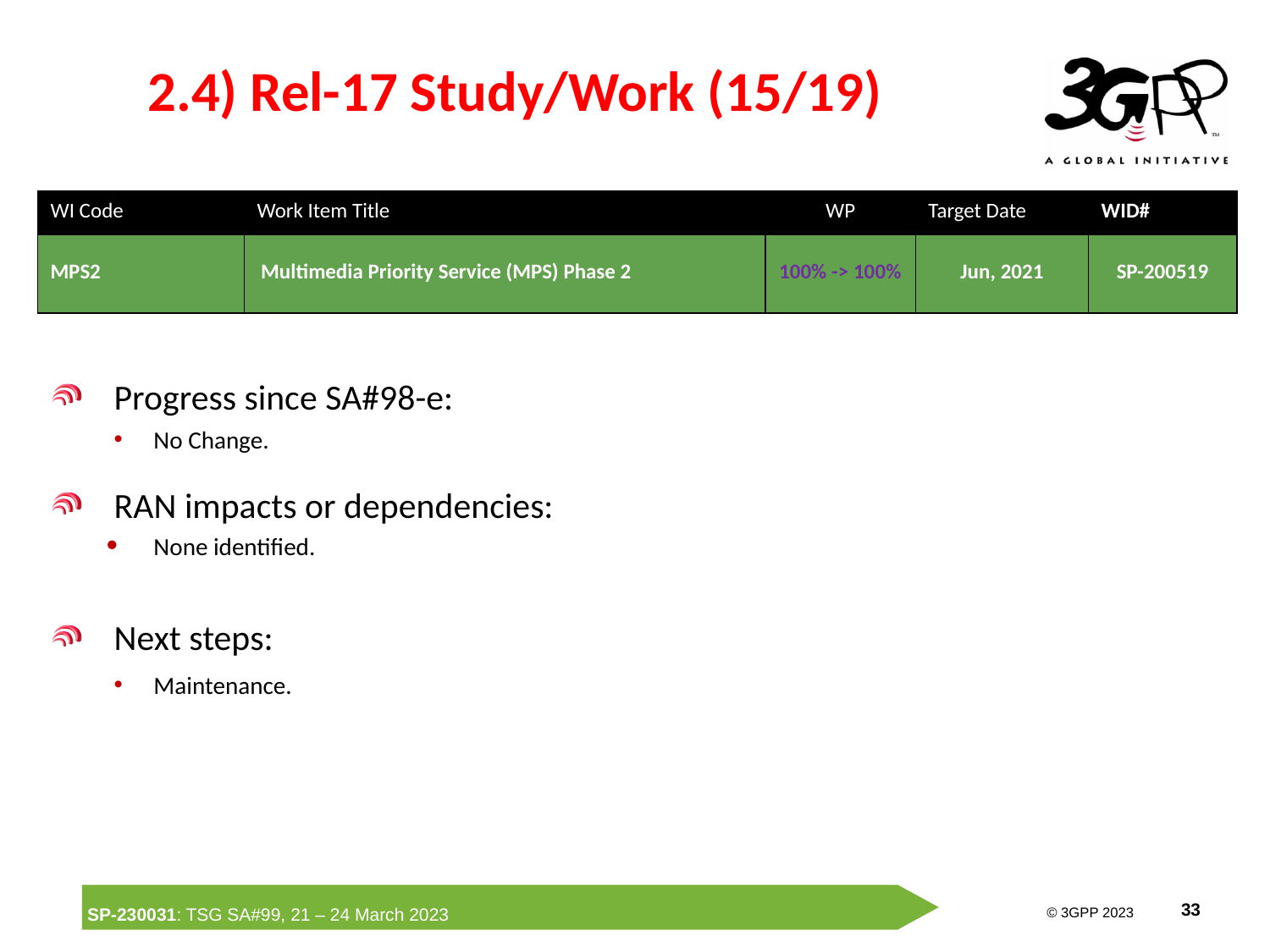

# 2.4) Rel-17 Study/Work (15/19)
| WI Code | Work Item Title | WP | Target Date | WID# |
| --- | --- | --- | --- | --- |
| MPS2 | Multimedia Priority Service (MPS) Phase 2 | 100% -> 100% | Jun, 2021 | SP-200519 |
Progress since SA#98-e:
No Change.

RAN impacts or dependencies:
None identified.

Next steps:
Maintenance.